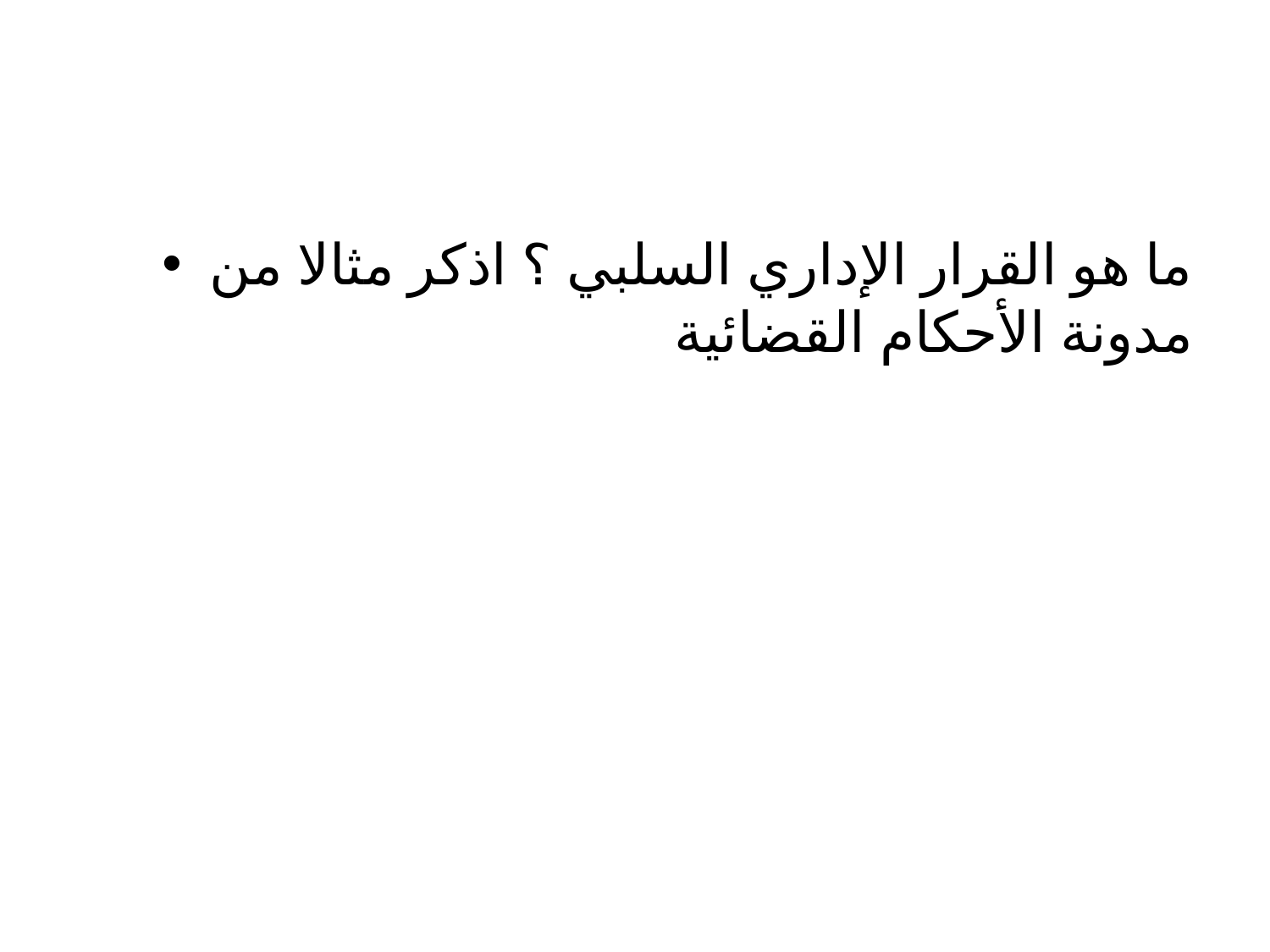

ما هو القرار الإداري السلبي ؟ اذكر مثالا من مدونة الأحكام القضائية